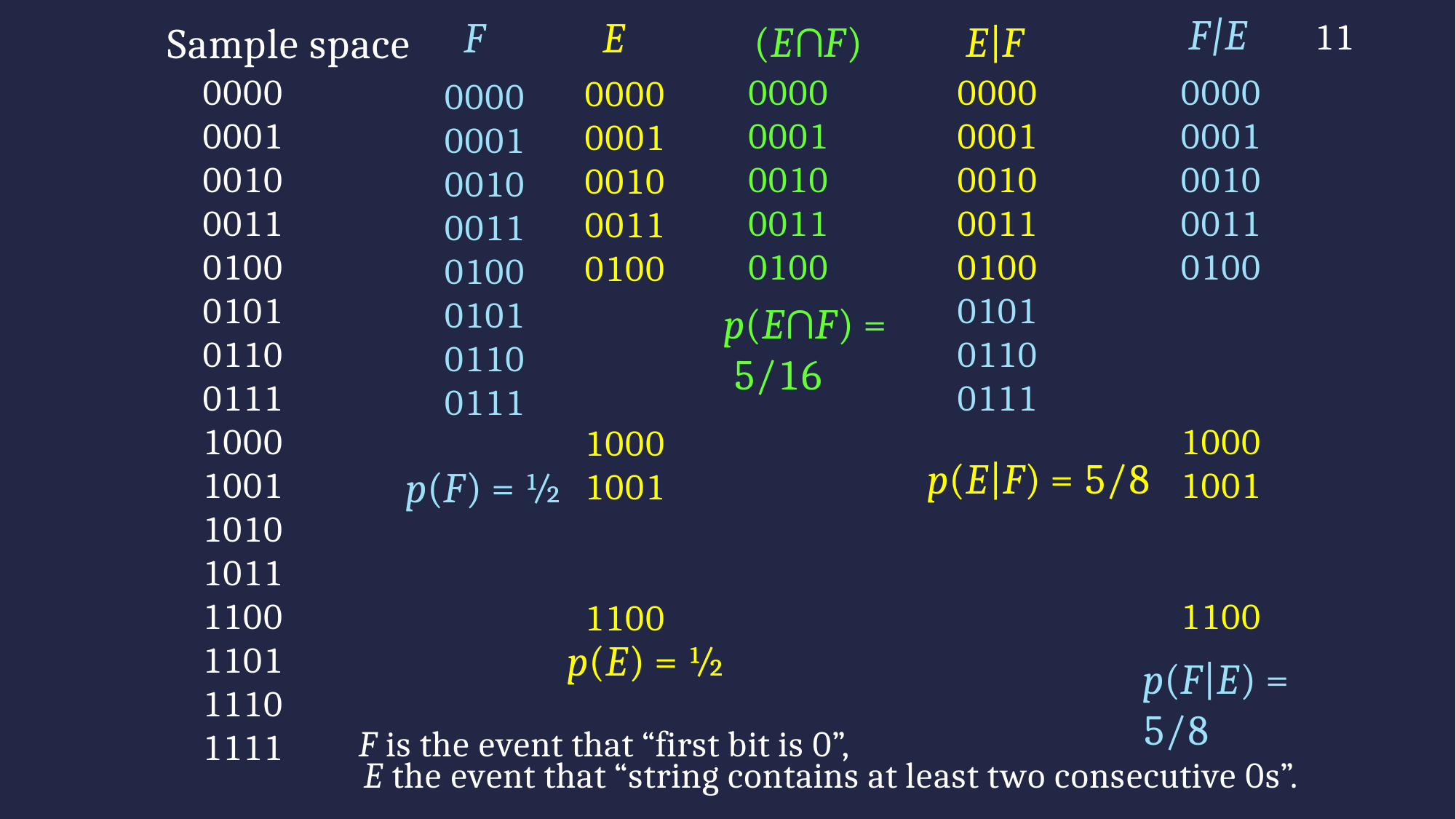

F|E
F
0000
0001
0010
0011
0100
0101
0110
0111
p(F) = ½
E
0000
0001
0010
0011
0100

1000
1001

1100
p(E) = ½
(E∩F)
0000
0001
0010
0011
0100
p(E∩F) =
 5/16
E|F
Sample space
0000
0001
0010
0011
0100
0101
0110
0111
1000
1001
1010
1011
1100
1101
1110
1111
11
0000
0001
0010
0011
0100
0101
0110
0111
p(E|F) = 5/8
0000
0001
0010
0011
0100

1000
1001

1100
p(F|E) =
5/8
F is the event that “first bit is 0”,
E the event that “string contains at least two consecutive 0s”.